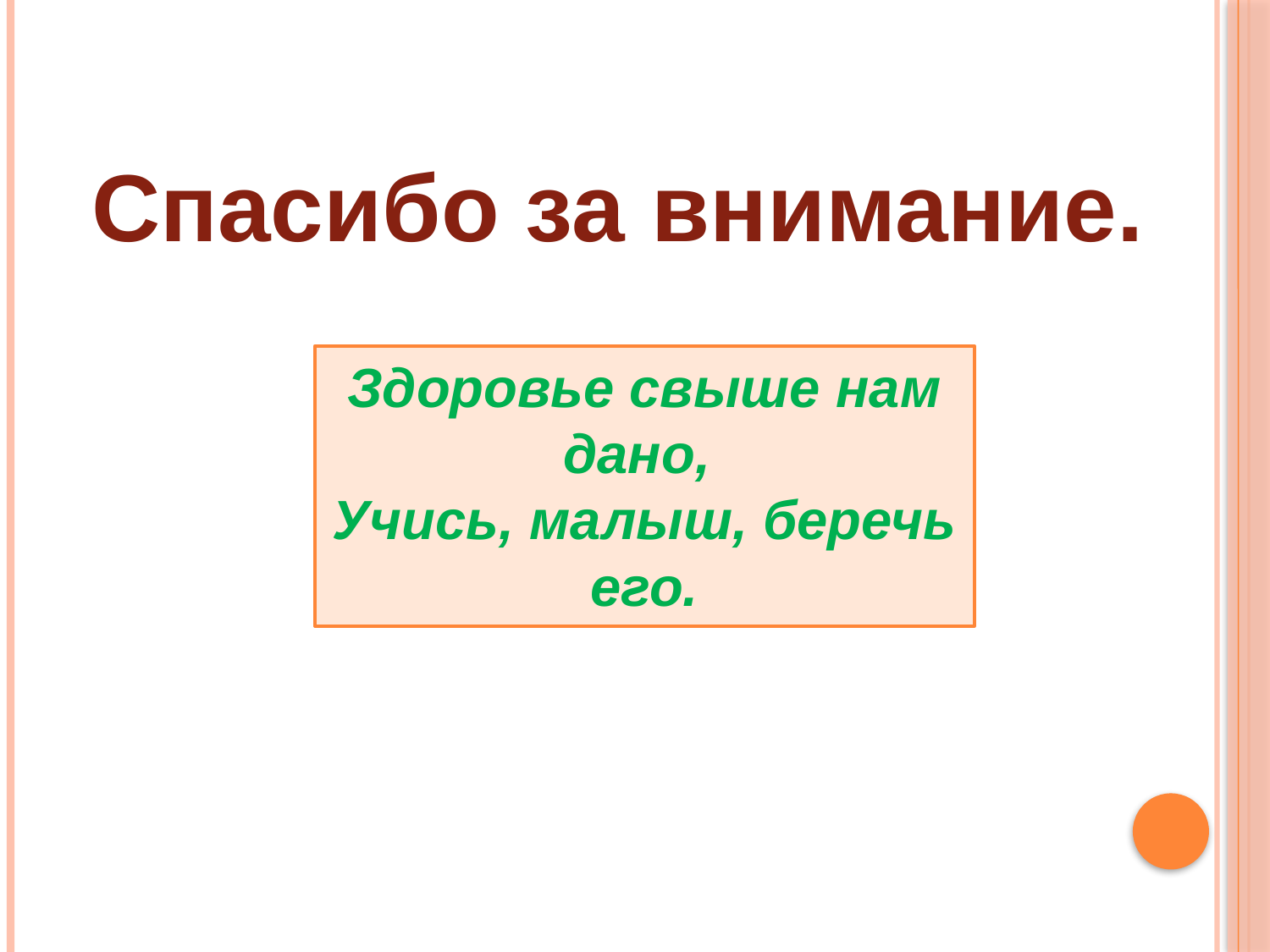

Спасибо за внимание.
Здоровье свыше нам дано,
Учись, малыш, беречь его.